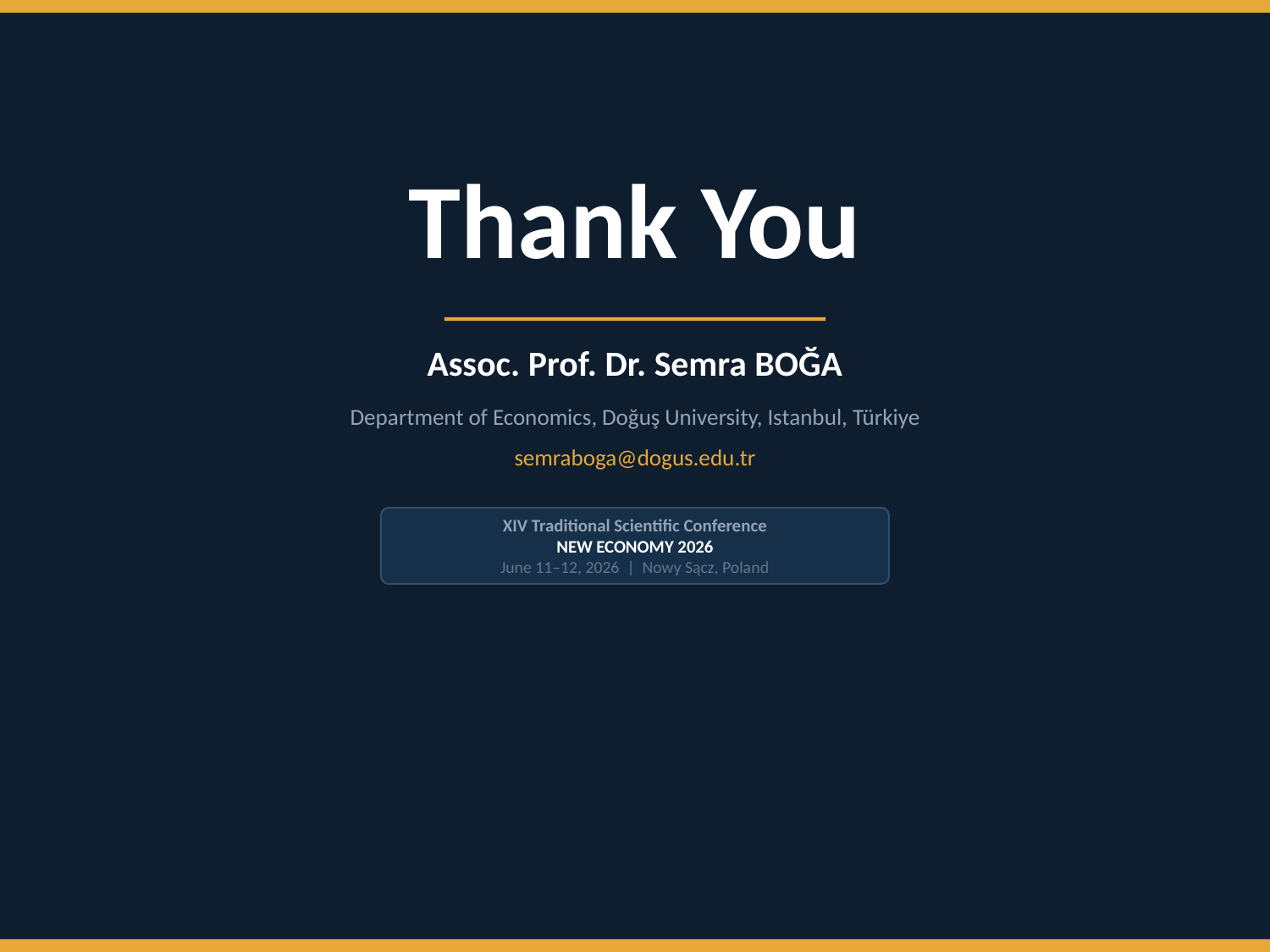

Thank You

Assoc. Prof. Dr. Semra BOĞA
Department of Economics, Doğuş University, Istanbul, Türkiye
semraboga@dogus.edu.tr
XIV Traditional Scientific Conference
NEW ECONOMY 2026
June 11–12, 2026  |  Nowy Sącz, Poland